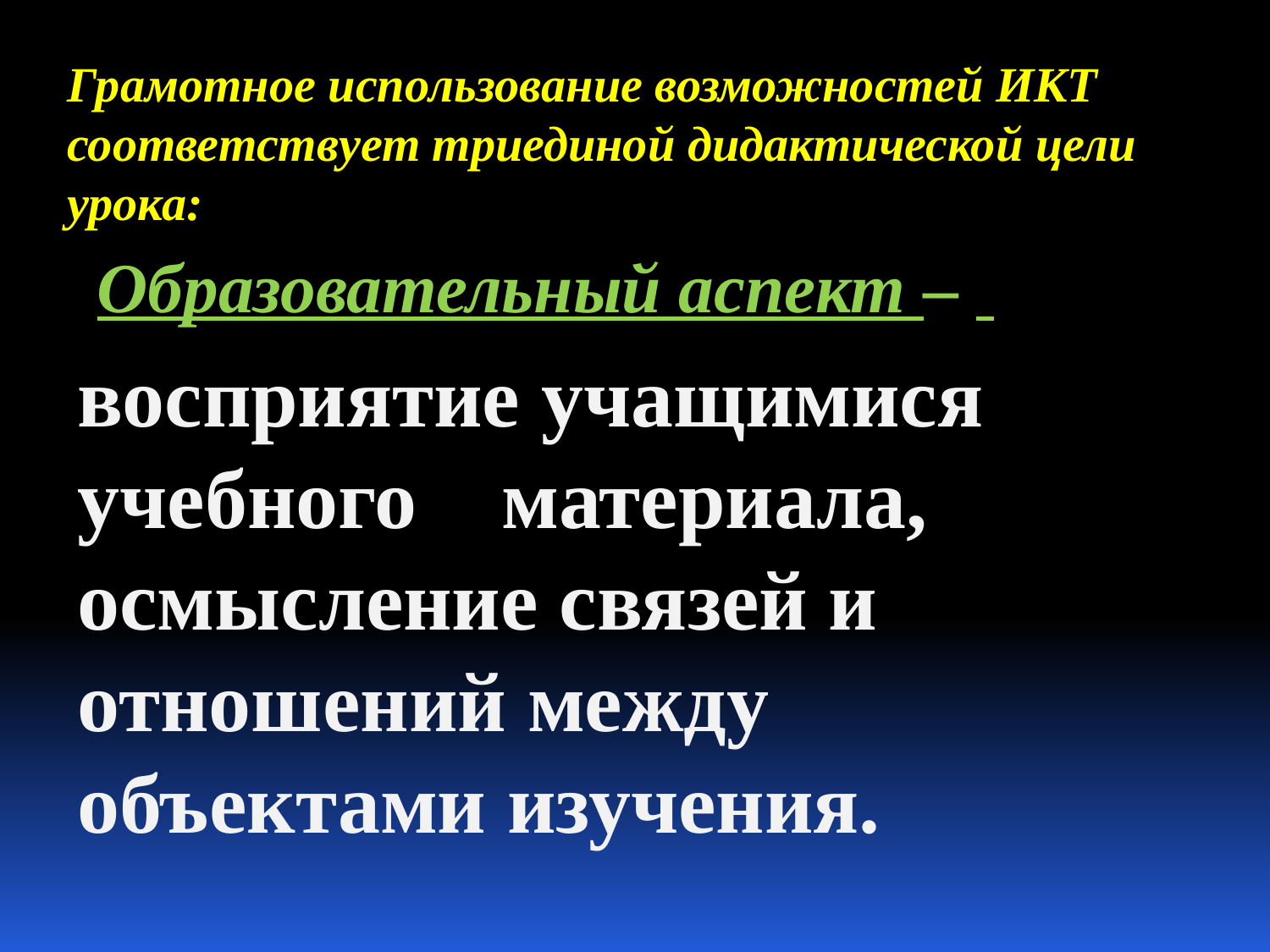

Грамотное использование возможностей ИКТ
соответствует триединой дидактической цели урока:
Образовательный аспект –
восприятие учащимися учебного    материала, осмысление связей и отношений между объектами изучения.